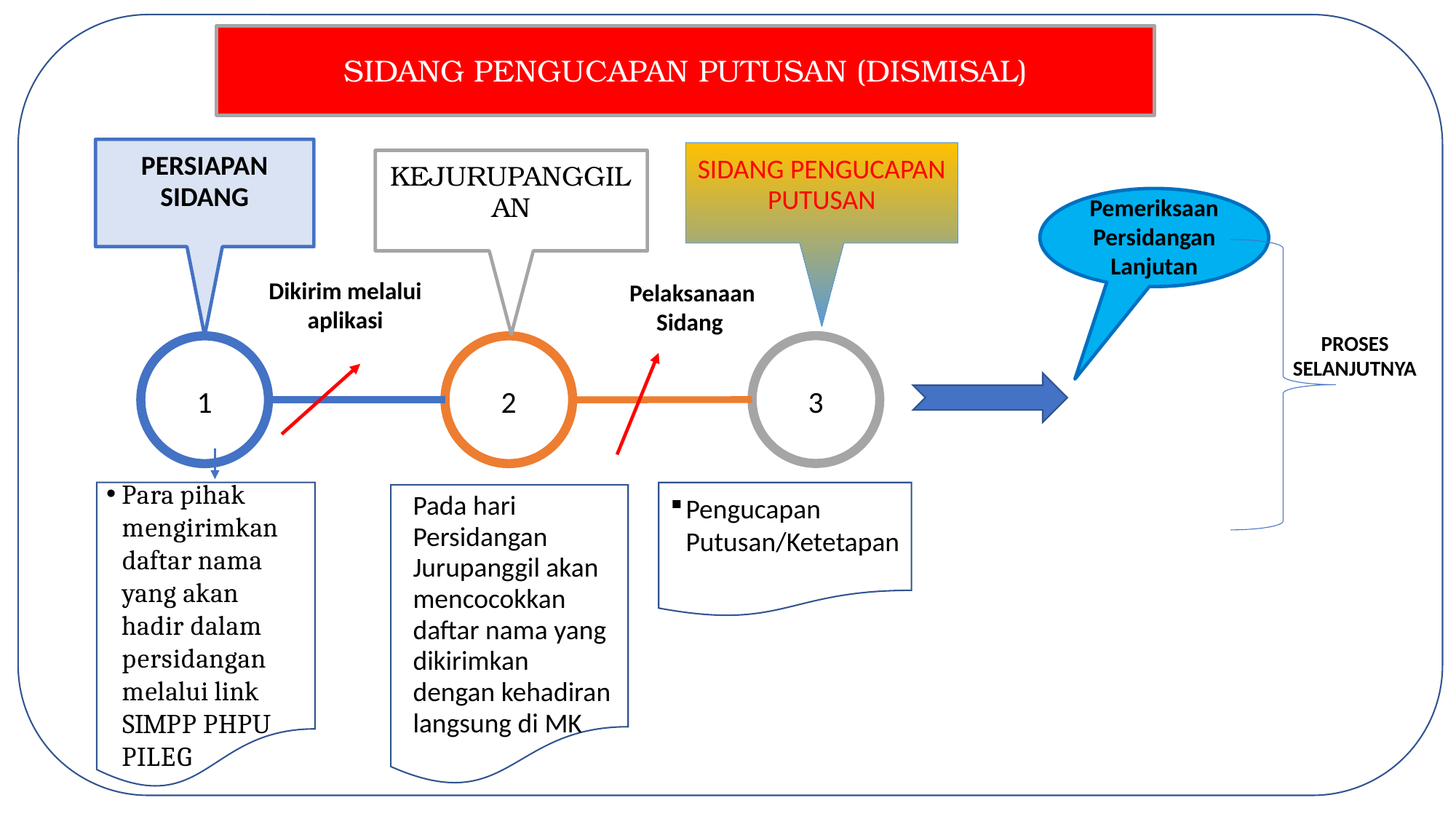

# SIDANG PENGUCAPAN PUTUSAN (DISMISAL)
PERSIAPAN SIDANG

SIDANG PENGUCAPAN PUTUSAN
KEJURUPANGGILAN
Pemeriksaan Persidangan Lanjutan

Dikirim melalui aplikasi
Pelaksanaan Sidang
PROSES SELANJUTNYA
3
1
2

Para pihak mengirimkan daftar nama yang akan hadir dalam persidangan melalui link SIMPP PHPU PILEG

Pada hari Persidangan Jurupanggil akan mencocokkan daftar nama yang dikirimkan dengan kehadiran langsung di MK

Pengucapan Putusan/Ketetapan